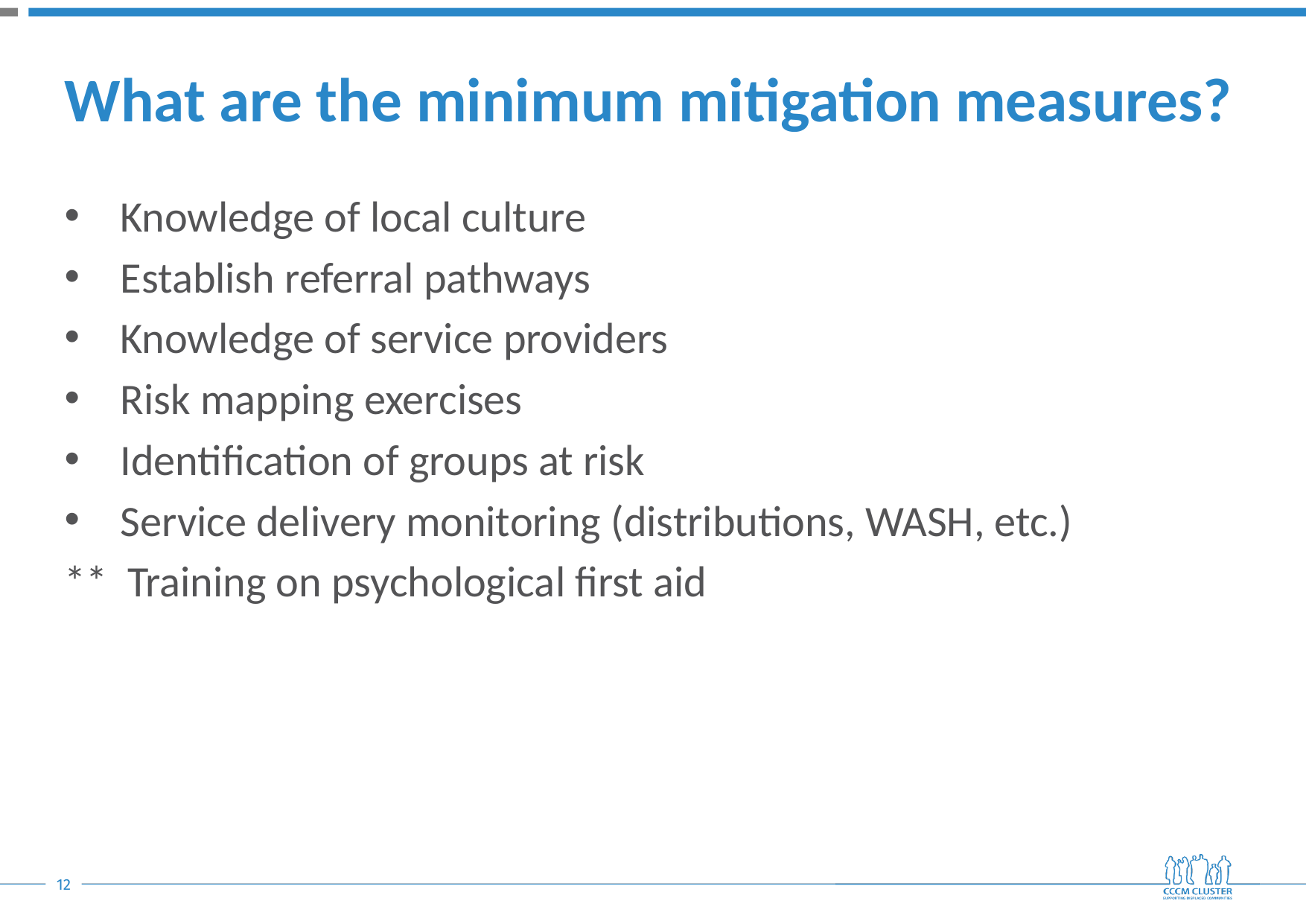

# What are the minimum mitigation measures?
Knowledge of local culture
Establish referral pathways
Knowledge of service providers
Risk mapping exercises
Identification of groups at risk
Service delivery monitoring (distributions, WASH, etc.)
**  Training on psychological first aid